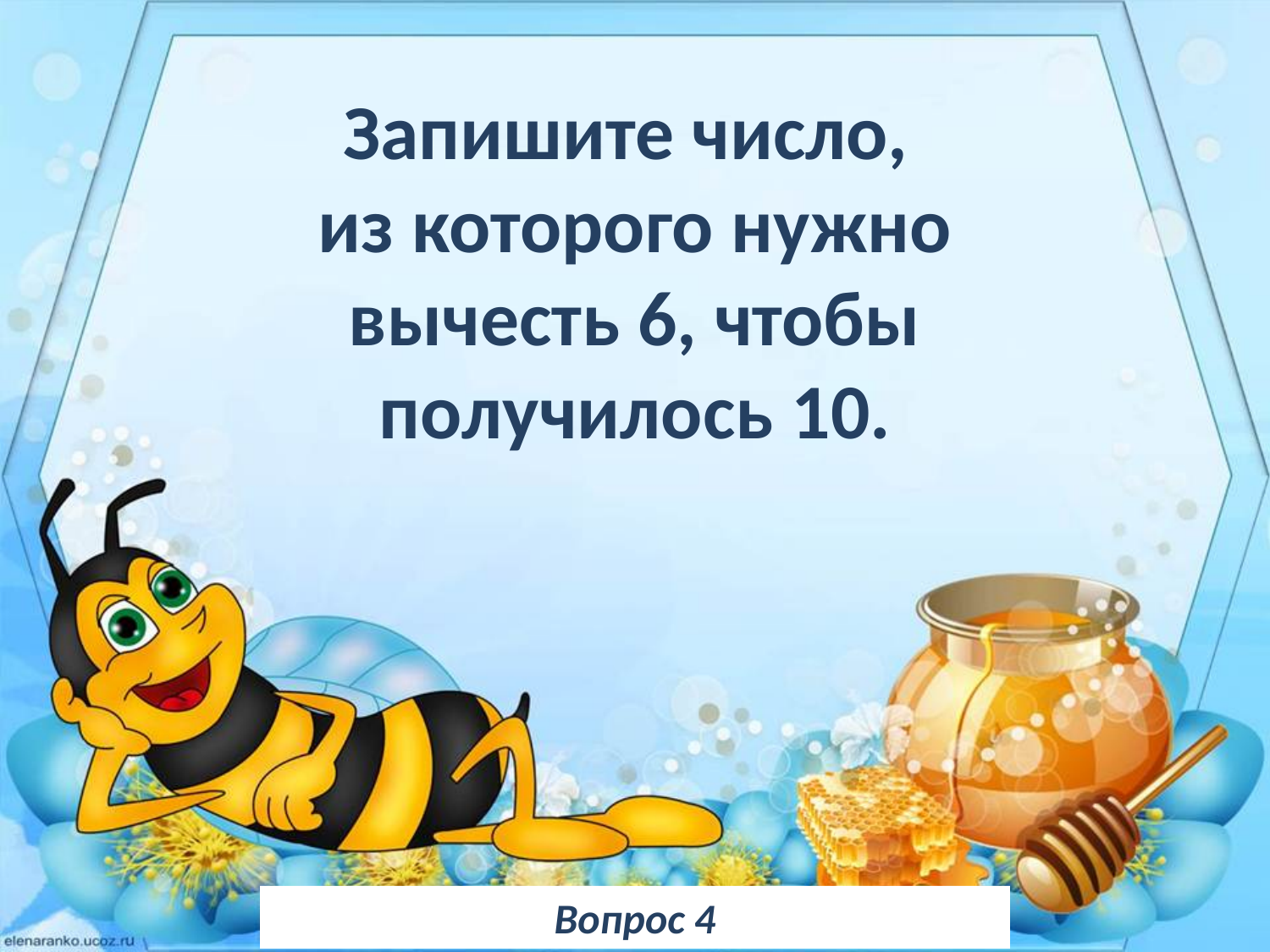

Запишите число,
из которого нужно вычесть 6, чтобы получилось 10.
Вопрос 4